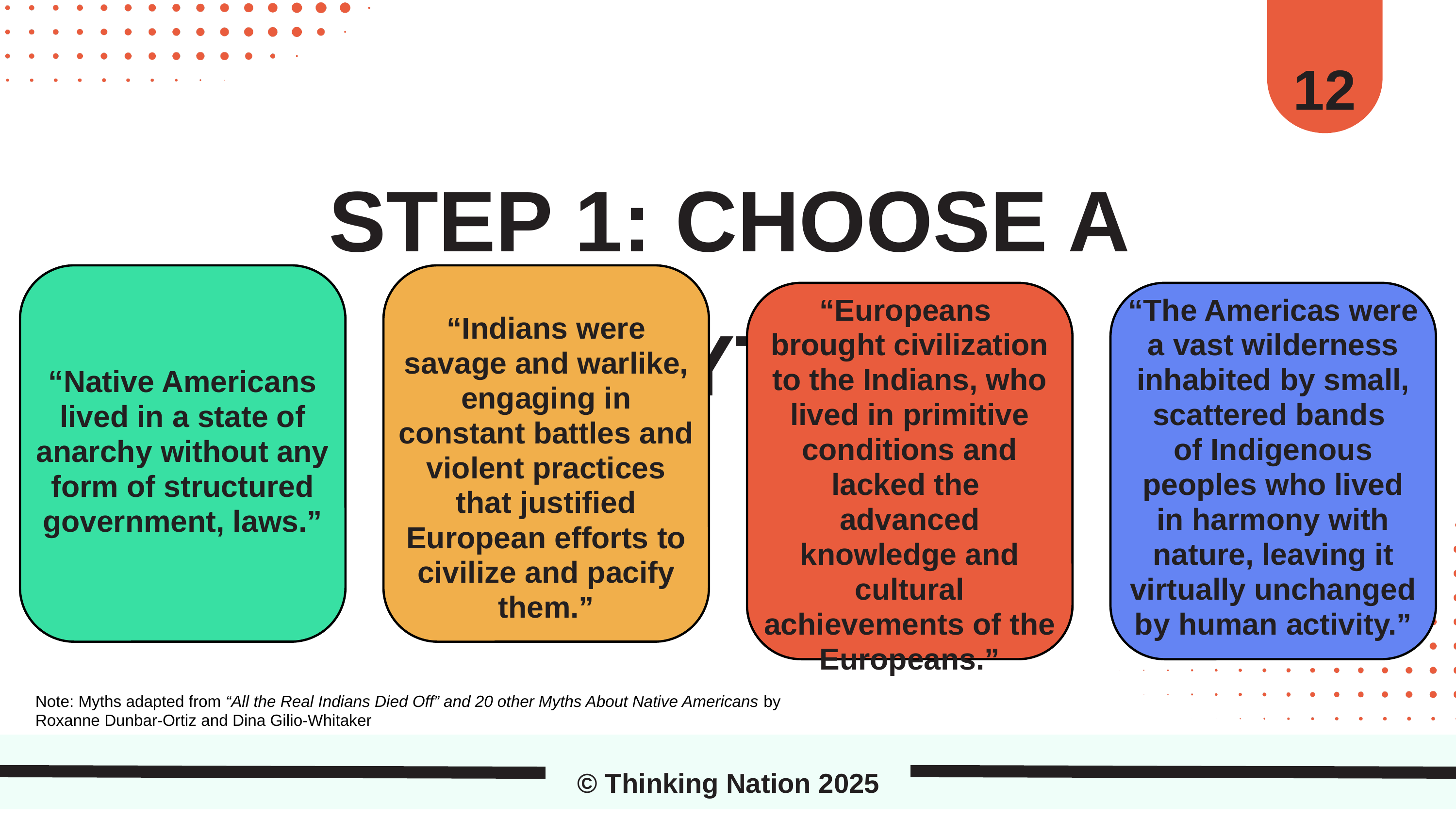

12
STEP 1: CHOOSE A MYTH

“Europeans
brought civilization to the Indians, who lived in primitive conditions and lacked the
advanced knowledge and cultural achievements of the Europeans.”
“The Americas were a vast wilderness inhabited by small, scattered bands
of Indigenous peoples who lived in harmony with nature, leaving it virtually unchanged by human activity.”
“Indians were savage and warlike, engaging in constant battles and violent practices that justified European efforts to civilize and pacify them.”
“Native Americans lived in a state of anarchy without any form of structured government, laws.”

Note: Myths adapted from “All the Real Indians Died Off” and 20 other Myths About Native Americans by Roxanne Dunbar-Ortiz and Dina Gilio-Whitaker

© Thinking Nation 2025